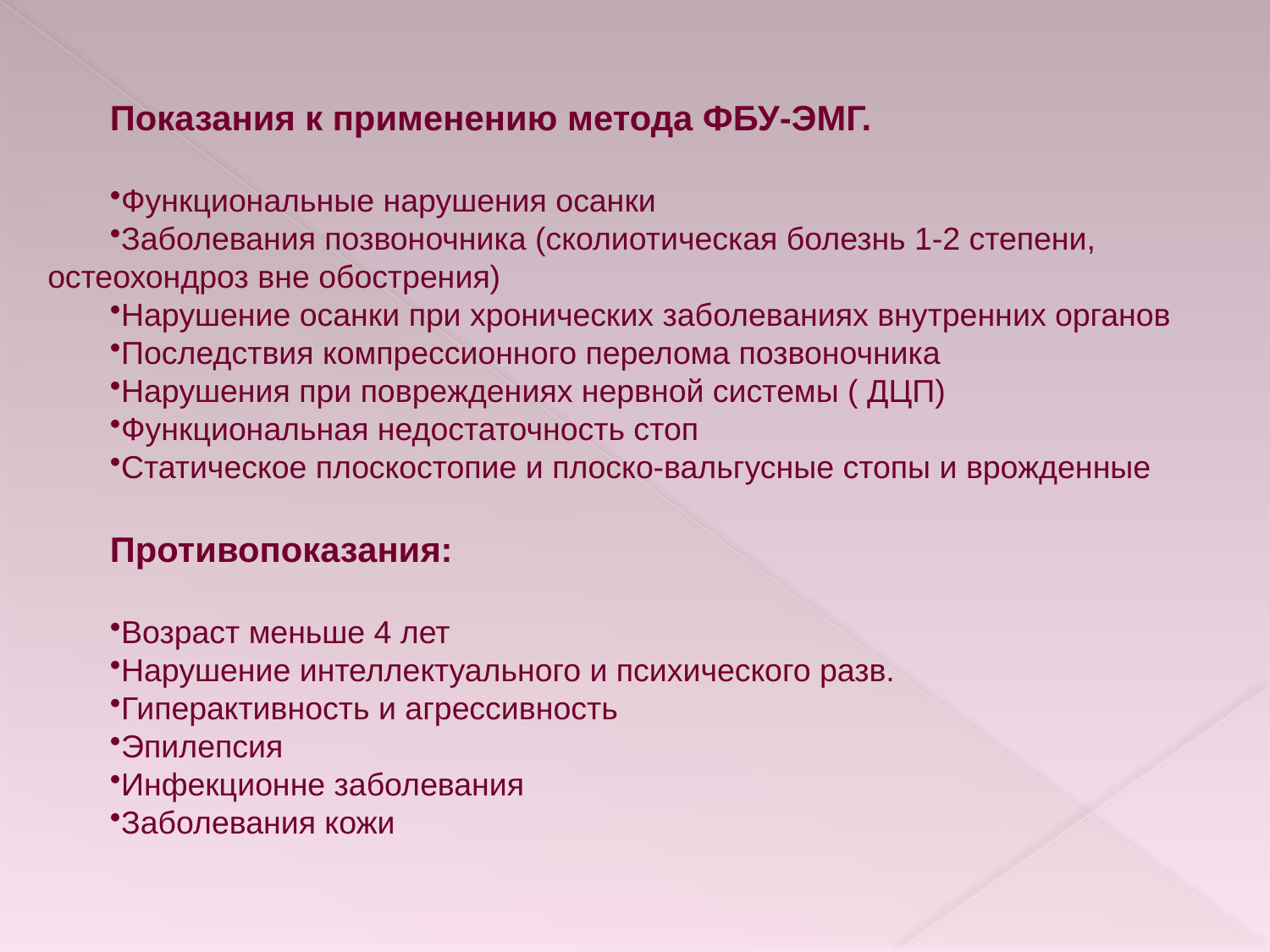

Показания к применению метода ФБУ-ЭМГ.

Функциональные нарушения осанки
Заболевания позвоночника (сколиотическая болезнь 1-2 степени, остеохондроз вне обострения)
Нарушение осанки при хронических заболеваниях внутренних органов
Последствия компрессионного перелома позвоночника
Нарушения при повреждениях нервной системы ( ДЦП)
Функциональная недостаточность стоп
Статическое плоскостопие и плоско-вальгусные стопы и врожденные

Противопоказания:

Возраст меньше 4 лет
Нарушение интеллектуального и психического разв.
Гиперактивность и агрессивность
Эпилепсия
Инфекционне заболевания
Заболевания кожи